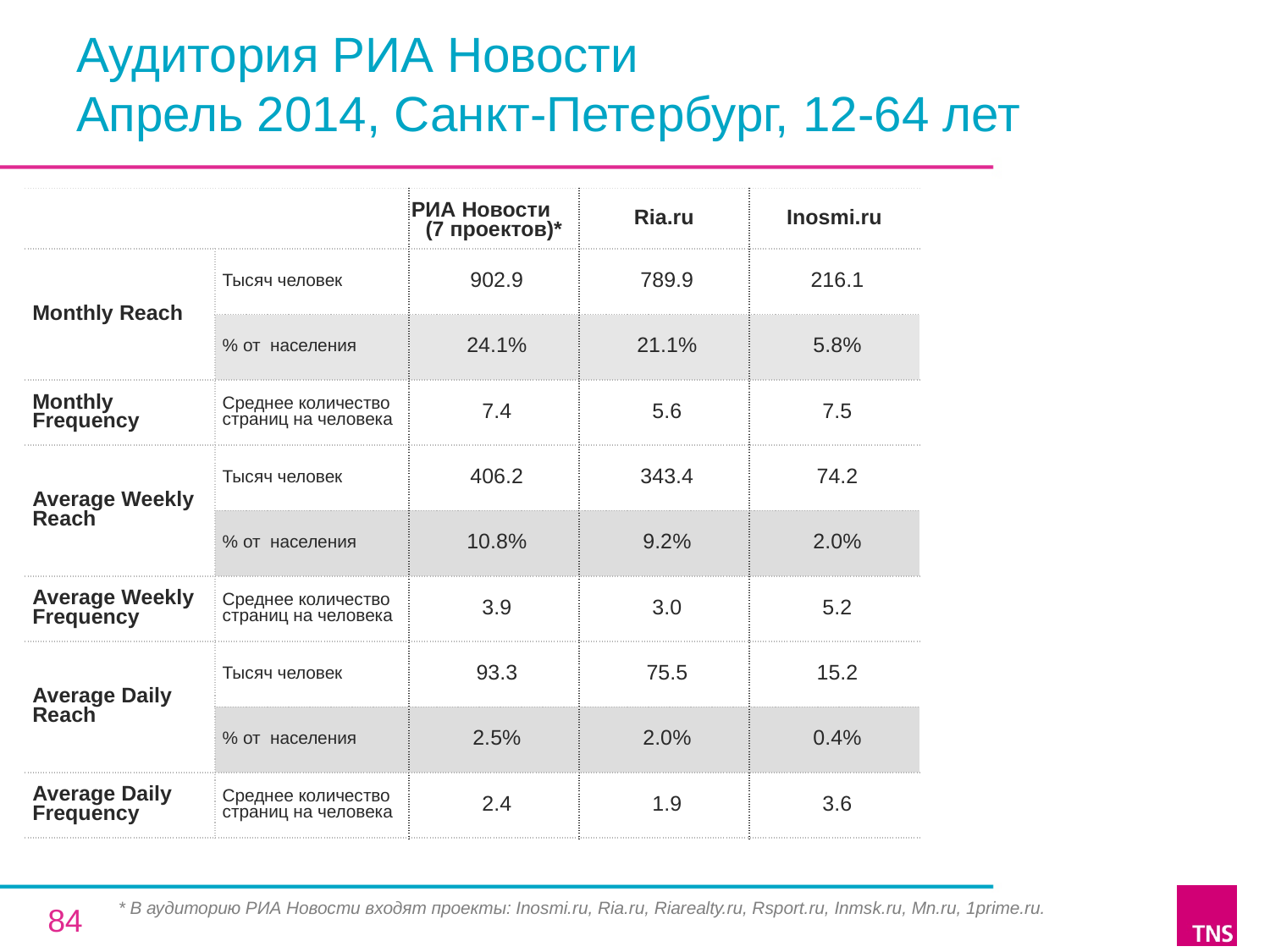

# Аудитория РИА Новости Апрель 2014, Санкт-Петербург, 12-64 лет
|  |  | РИА Новости (7 проектов)\* | Ria.ru | Inosmi.ru |
| --- | --- | --- | --- | --- |
| Monthly Reach | Тысяч человек | 902.9 | 789.9 | 216.1 |
|  | % от населения | 24.1% | 21.1% | 5.8% |
| Monthly Frequency | Среднее количество страниц на человека | 7.4 | 5.6 | 7.5 |
| Average Weekly Reach | Тысяч человек | 406.2 | 343.4 | 74.2 |
|  | % от населения | 10.8% | 9.2% | 2.0% |
| Average Weekly Frequency | Среднее количество страниц на человека | 3.9 | 3.0 | 5.2 |
| Average Daily Reach | Тысяч человек | 93.3 | 75.5 | 15.2 |
|  | % от населения | 2.5% | 2.0% | 0.4% |
| Average Daily Frequency | Среднее количество страниц на человека | 2.4 | 1.9 | 3.6 |
* В аудиторию РИА Новости входят проекты: Inosmi.ru, Ria.ru, Riarealty.ru, Rsport.ru, Inmsk.ru, Mn.ru, 1prime.ru.
84